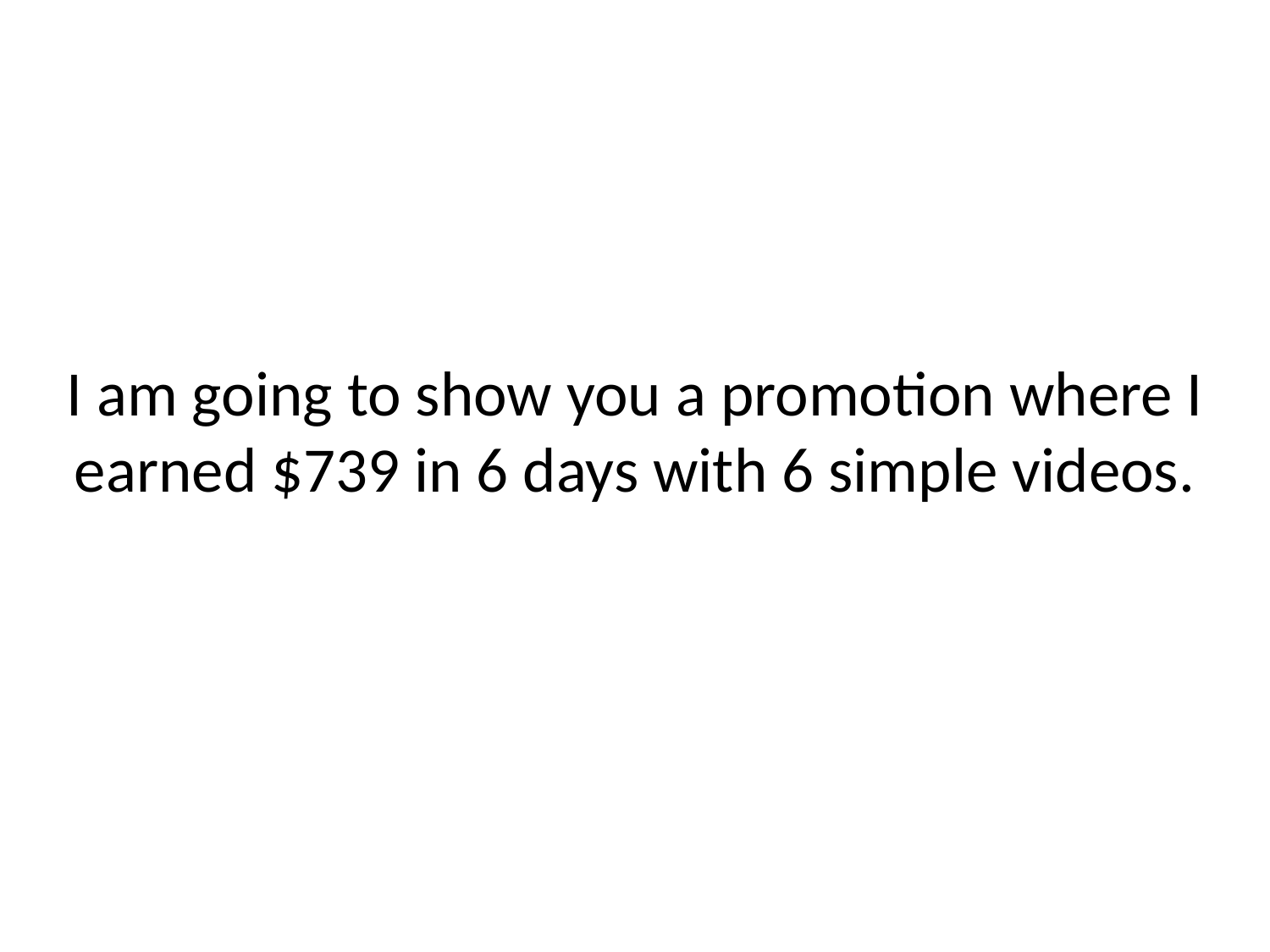

# I am going to show you a promotion where I earned $739 in 6 days with 6 simple videos.